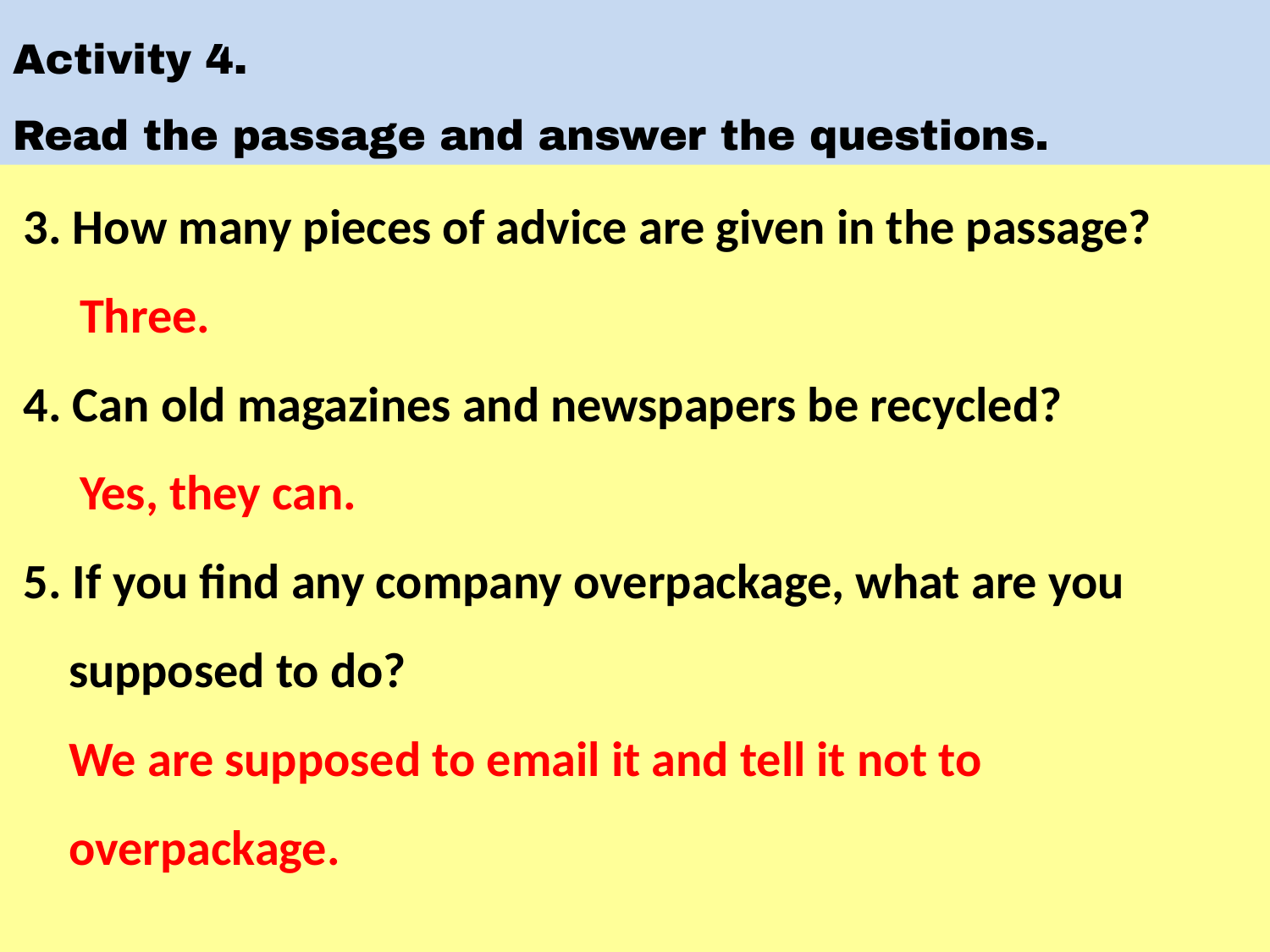

Activity 4.
Read the passage and answer the questions.

 3. How many pieces of advice are given in the passage?
      Three.
 4. Can old magazines and newspapers be recycled?
      Yes, they can.
 5. If you find any company overpackage, what are you
     supposed to do?
     We are supposed to email it and tell it not to
     overpackage.